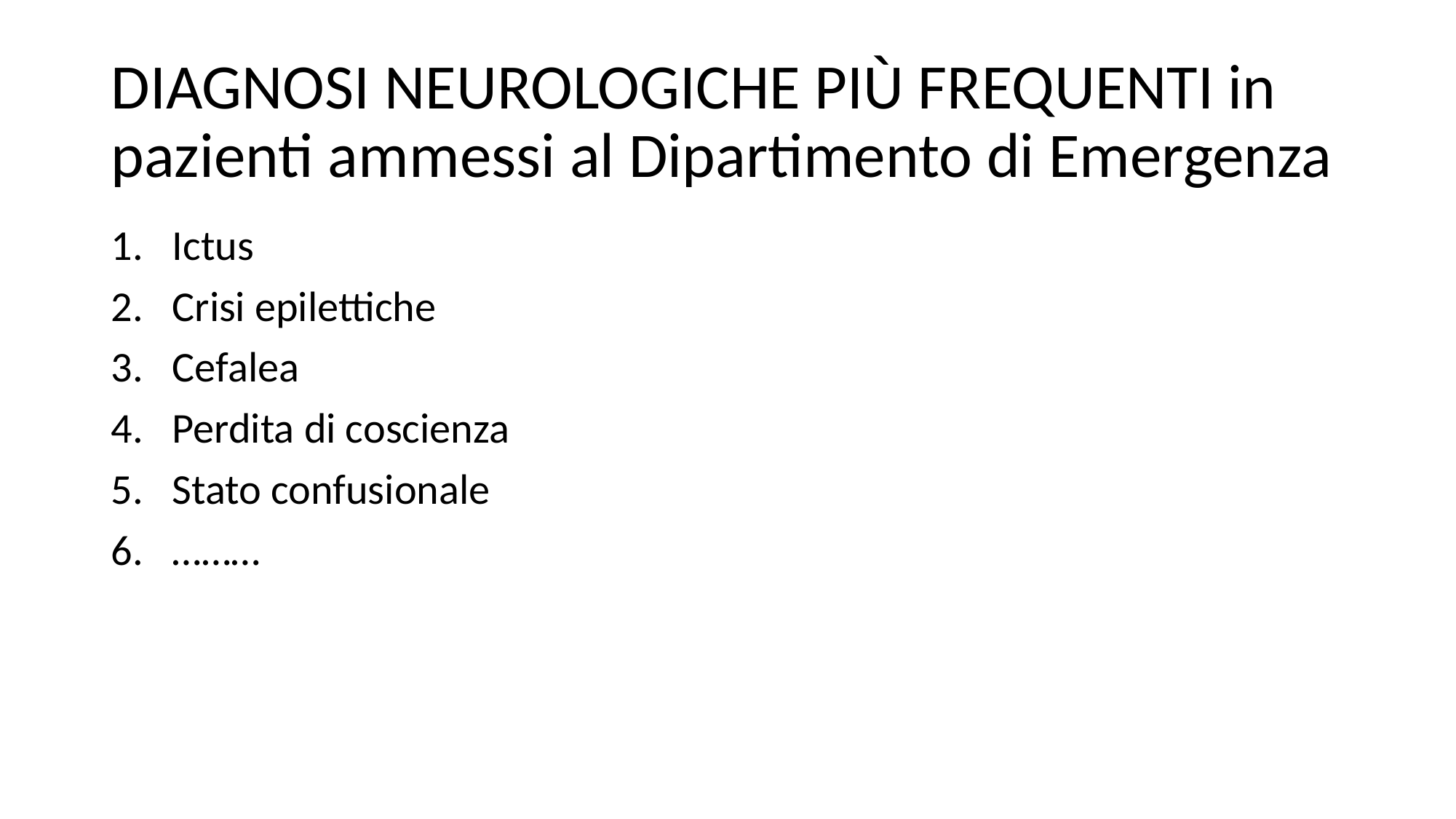

# DIAGNOSI NEUROLOGICHE PIÙ FREQUENTI in pazienti ammessi al Dipartimento di Emergenza
Ictus
Crisi epilettiche
Cefalea
Perdita di coscienza
Stato confusionale
………